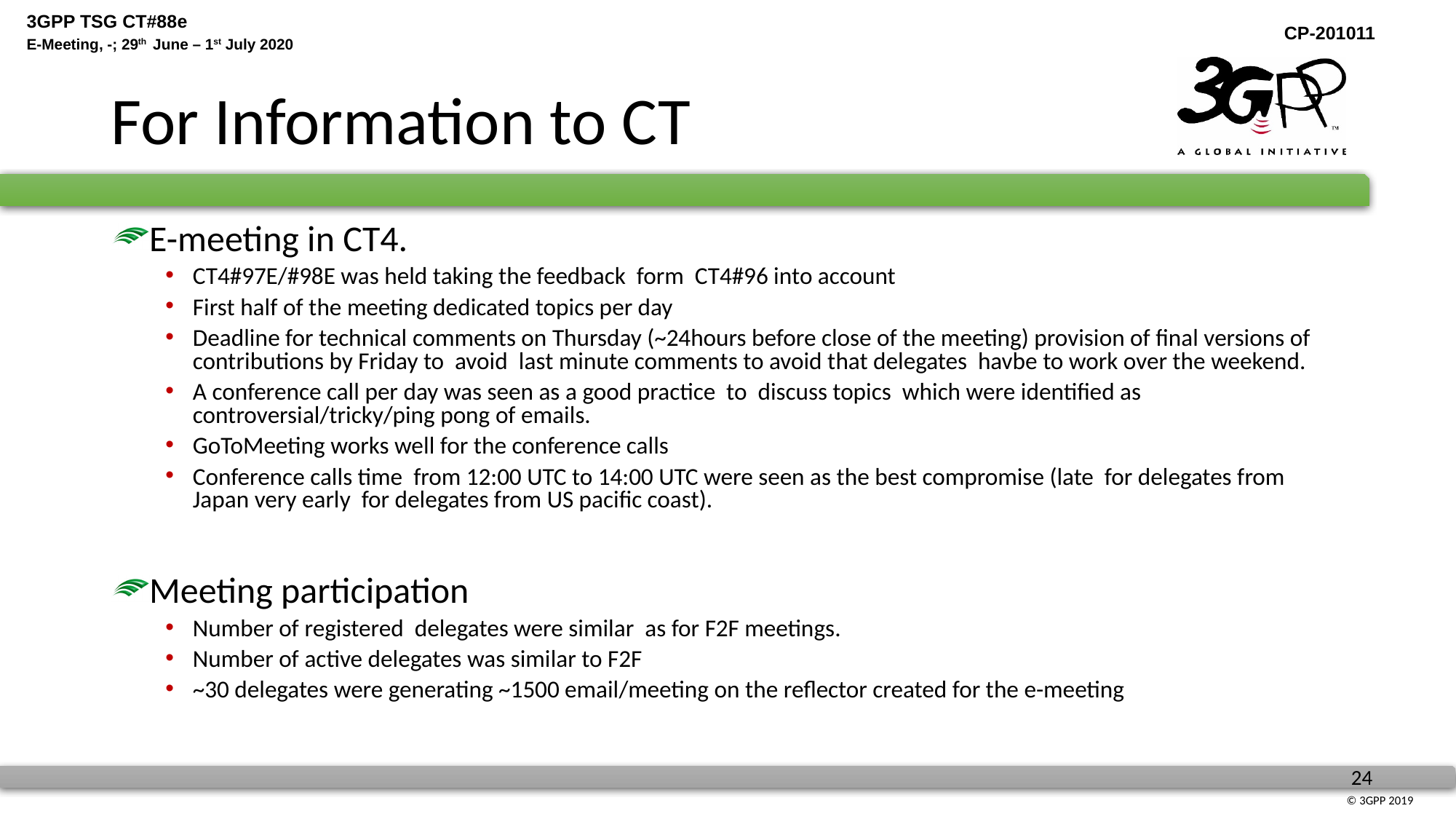

# For Information to CT
E-meeting in CT4.
CT4#97E/#98E was held taking the feedback  form  CT4#96 into account
First half of the meeting dedicated topics per day
Deadline for technical comments on Thursday (~24hours before close of the meeting) provision of final versions of contributions by Friday to  avoid  last minute comments to avoid that delegates  havbe to work over the weekend.
A conference call per day was seen as a good practice  to  discuss topics  which were identified as controversial/tricky/ping pong of emails.
GoToMeeting works well for the conference calls
Conference calls time  from 12:00 UTC to 14:00 UTC were seen as the best compromise (late  for delegates from Japan very early  for delegates from US pacific coast).

Meeting participation
Number of registered  delegates were similar  as for F2F meetings.
Number of active delegates was similar to F2F
~30 delegates were generating ~1500 email/meeting on the reflector created for the e-meeting